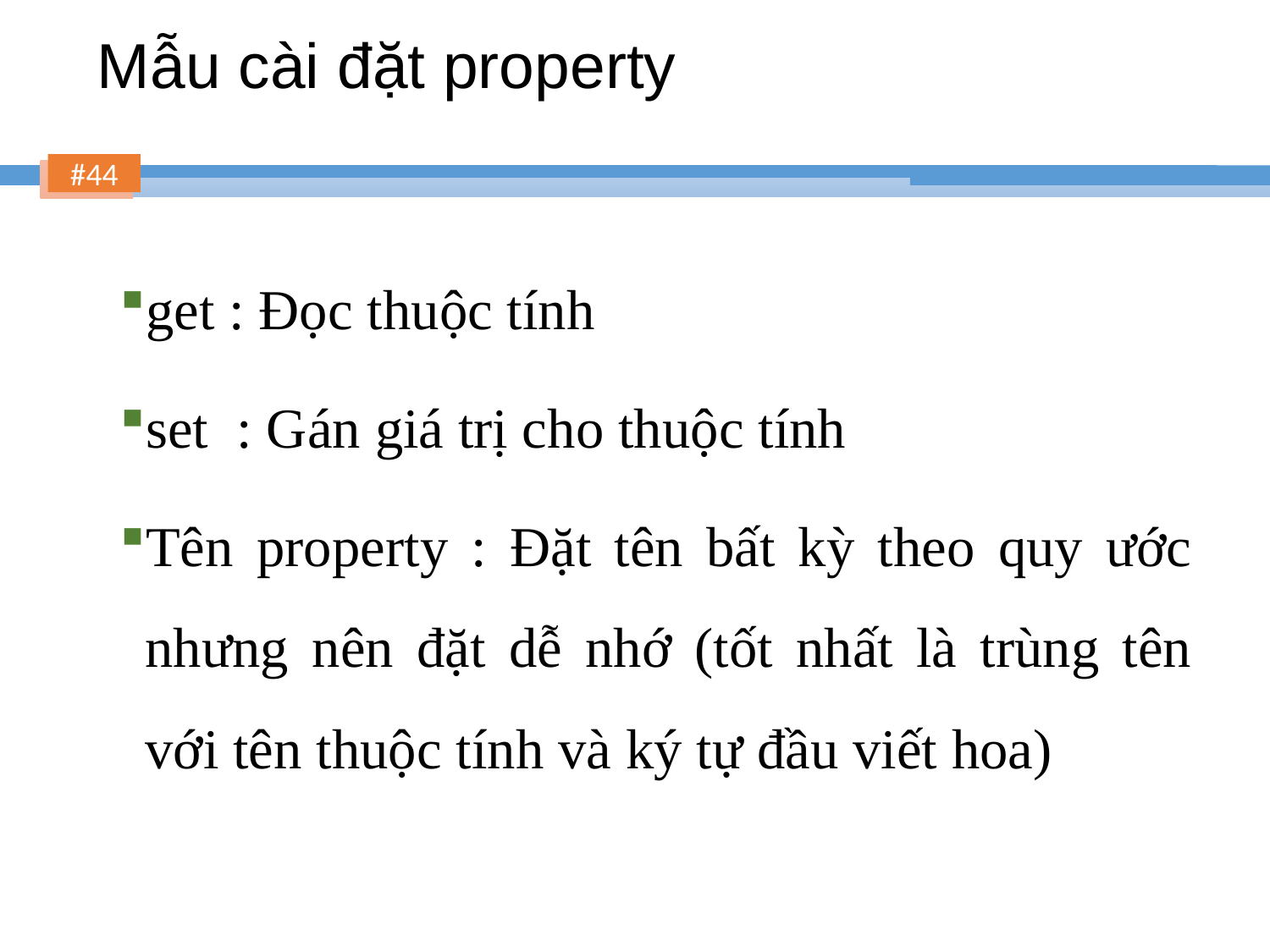

# Mẫu cài đặt property
get : Đọc thuộc tính
set  : Gán giá trị cho thuộc tính
Tên property : Đặt tên bất kỳ theo quy ước nhưng nên đặt dễ nhớ (tốt nhất là trùng tên với tên thuộc tính và ký tự đầu viết hoa)
44